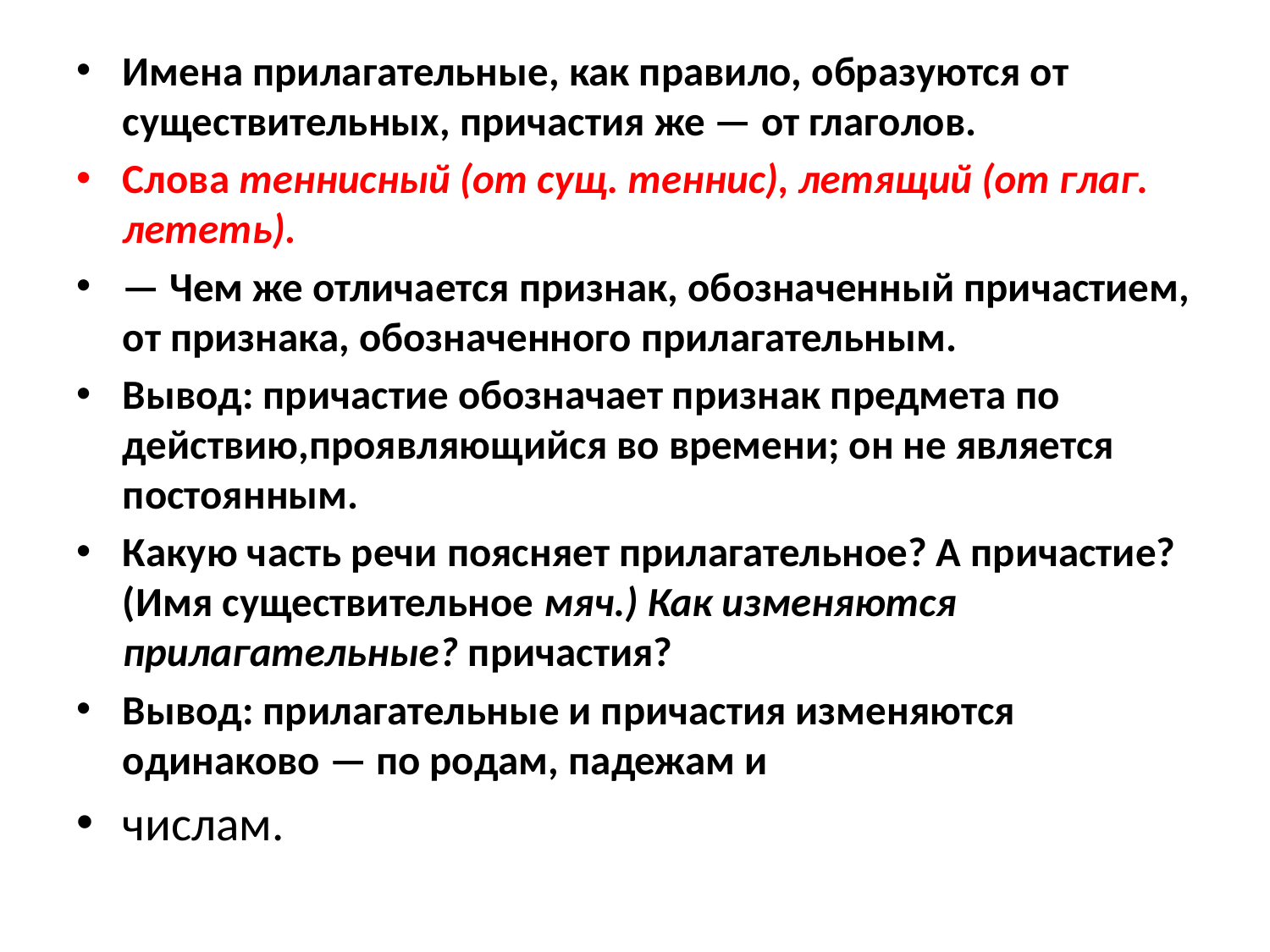

# Имена прилагательные, как правило, образуются от существительных, причастия же — от глаголов.
Слова теннисный (от сущ. теннис), летящий (от глаг. лететь).
— Чем же отличается признак, обозначенный причастием, от признака, обозначенного прилагательным.
Вывод: причастие обозначает признак предмета по действию,проявляющийся во времени; он не является постоянным.
Какую часть речи поясняет прилагательное? А причастие? (Имя существительное мяч.) Как изменяются прилагательные? причастия?
Вывод: прилагательные и причастия изменяются одинаково — по родам, падежам и
числам.